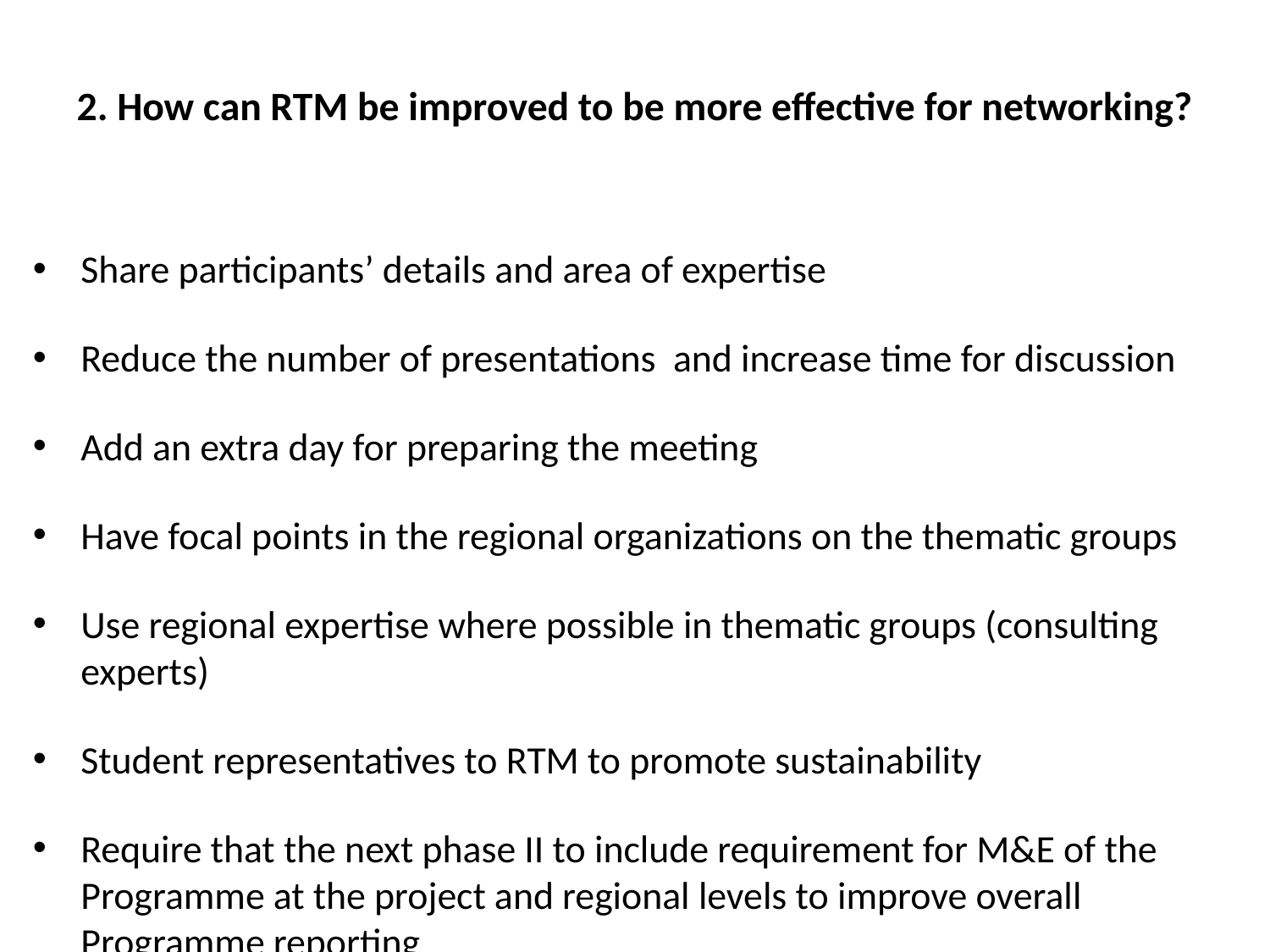

# 2. How can RTM be improved to be more effective for networking?
Share participants’ details and area of expertise
Reduce the number of presentations  and increase time for discussion
Add an extra day for preparing the meeting
Have focal points in the regional organizations on the thematic groups
Use regional expertise where possible in thematic groups (consulting experts)
Student representatives to RTM to promote sustainability
Require that the next phase II to include requirement for M&E of the Programme at the project and regional levels to improve overall Programme reporting
Include Gender as an opportunity for organising discussions and build participatory discussions